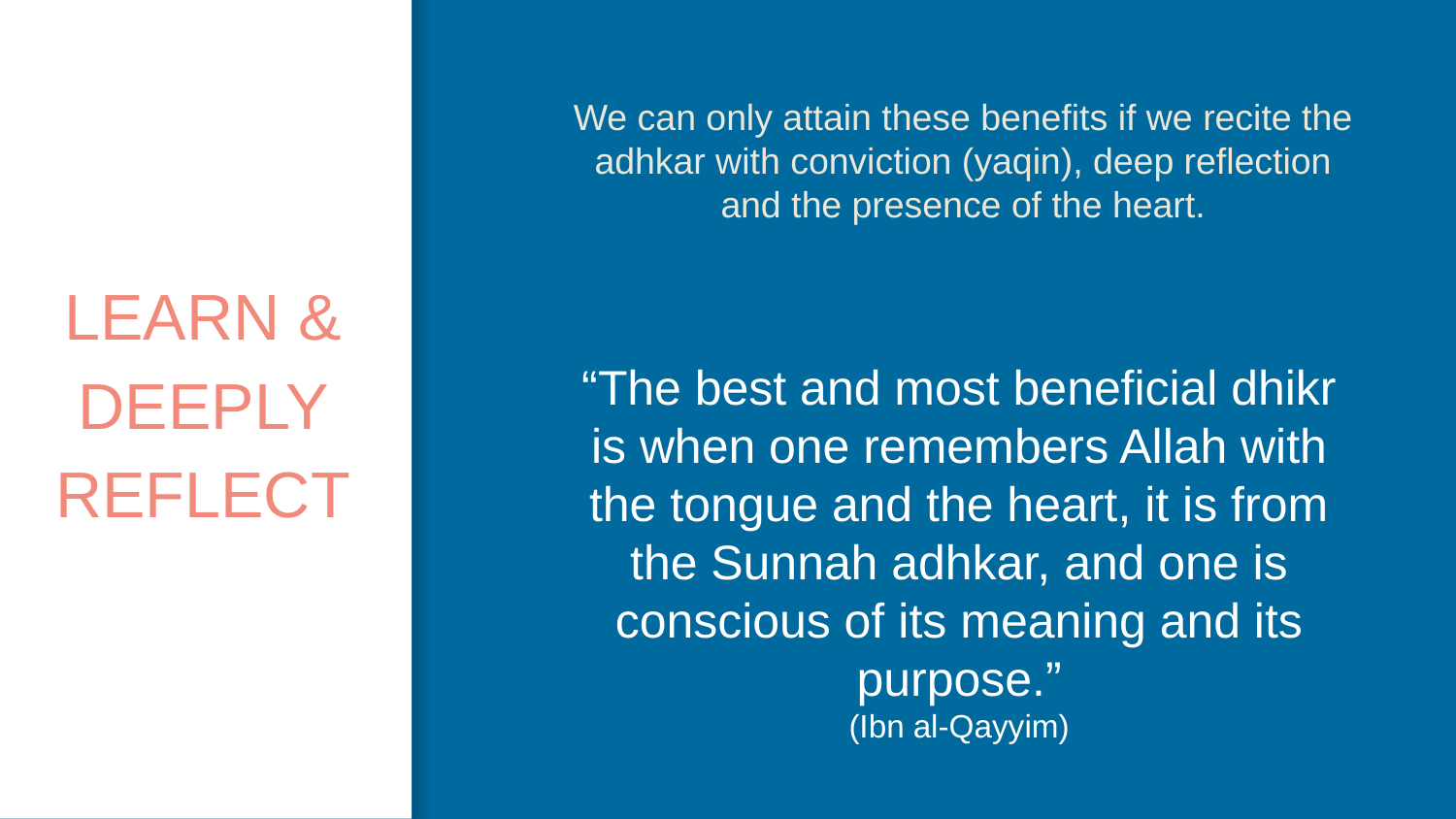

We can only attain these benefits if we recite the adhkar with conviction (yaqin), deep reflection and the presence of the heart.

LEARN & DEEPLY REFLECT
“The best and most beneficial dhikr is when one remembers Allah with the tongue and the heart, it is from the Sunnah adhkar, and one is conscious of its meaning and its purpose.”
(Ibn al-Qayyim)